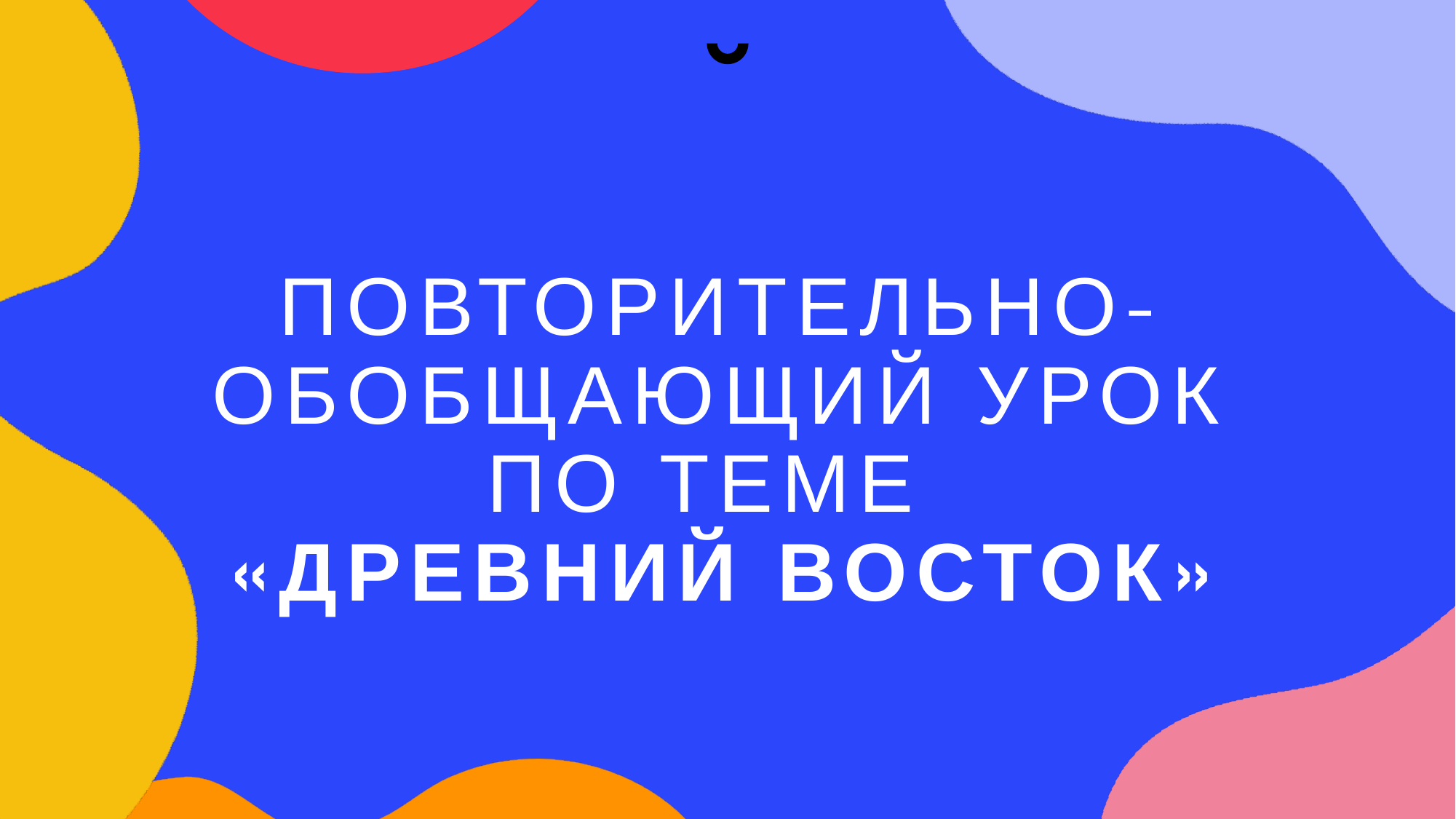

# Повторительно-обобщающий урок по теме «Древний Восток»